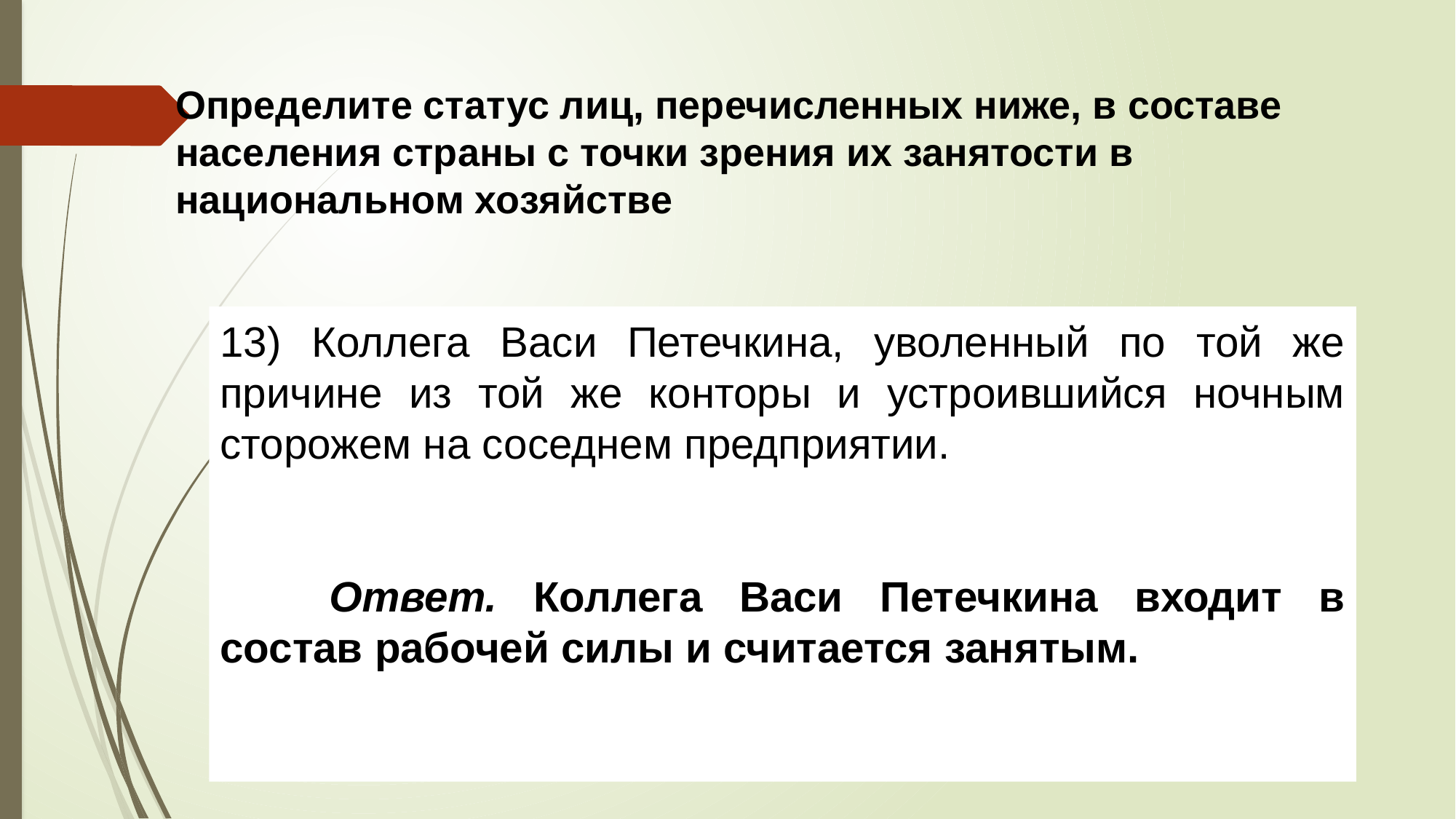

# Определите статус лиц, перечисленных ниже, в составе населения страны с точки зрения их занятости в национальном хозяйстве
13) Коллега Васи Петечкина, уволенный по той же причине из той же конторы и устроившийся ночным сторожем на сосед­нем предприятии.

	Ответ. Коллега Васи Петечкина входит в состав рабочей силы и считается занятым.